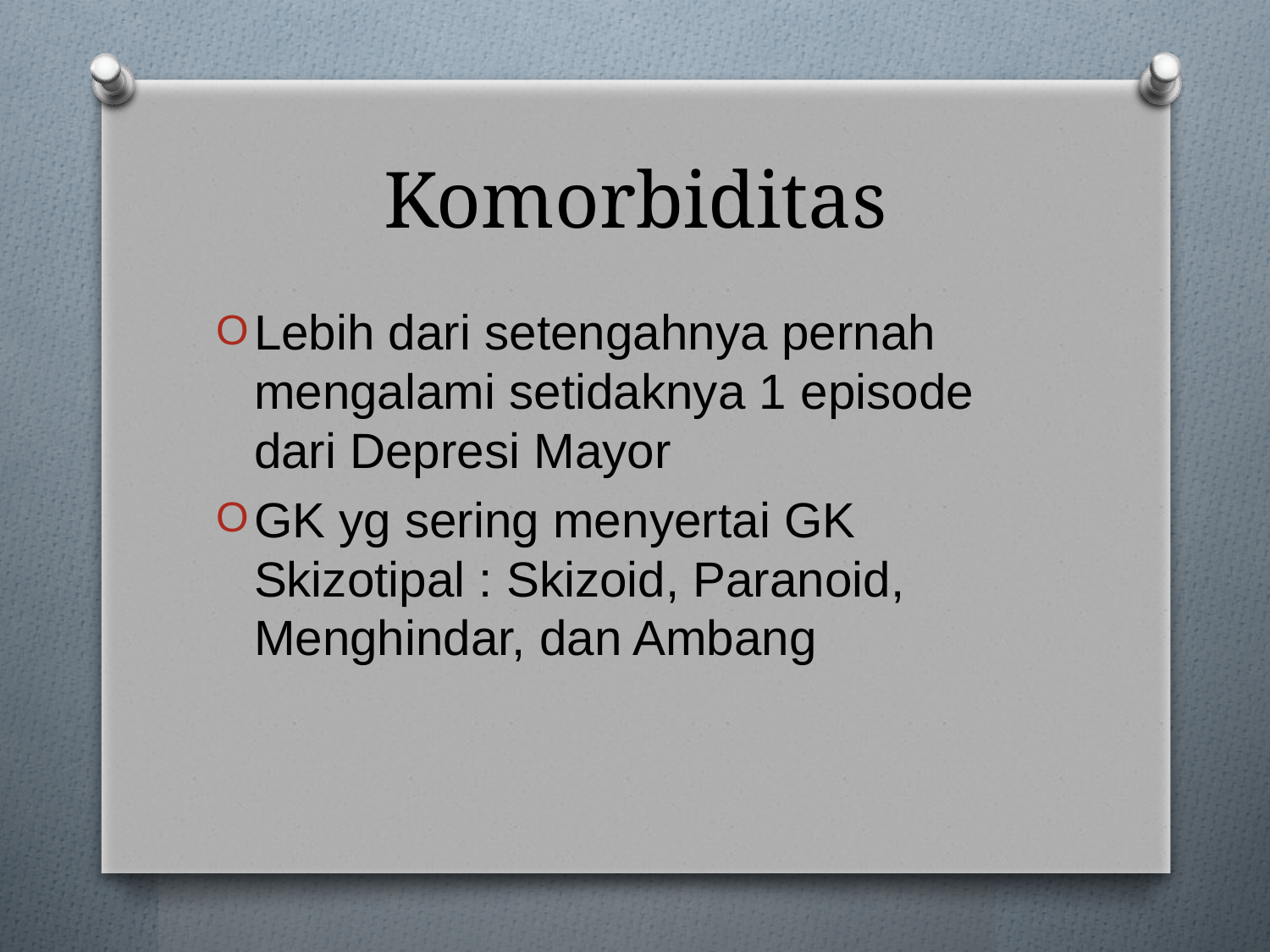

# Komorbiditas
Lebih dari setengahnya pernah mengalami setidaknya 1 episode dari Depresi Mayor
GK yg sering menyertai GK Skizotipal : Skizoid, Paranoid, Menghindar, dan Ambang